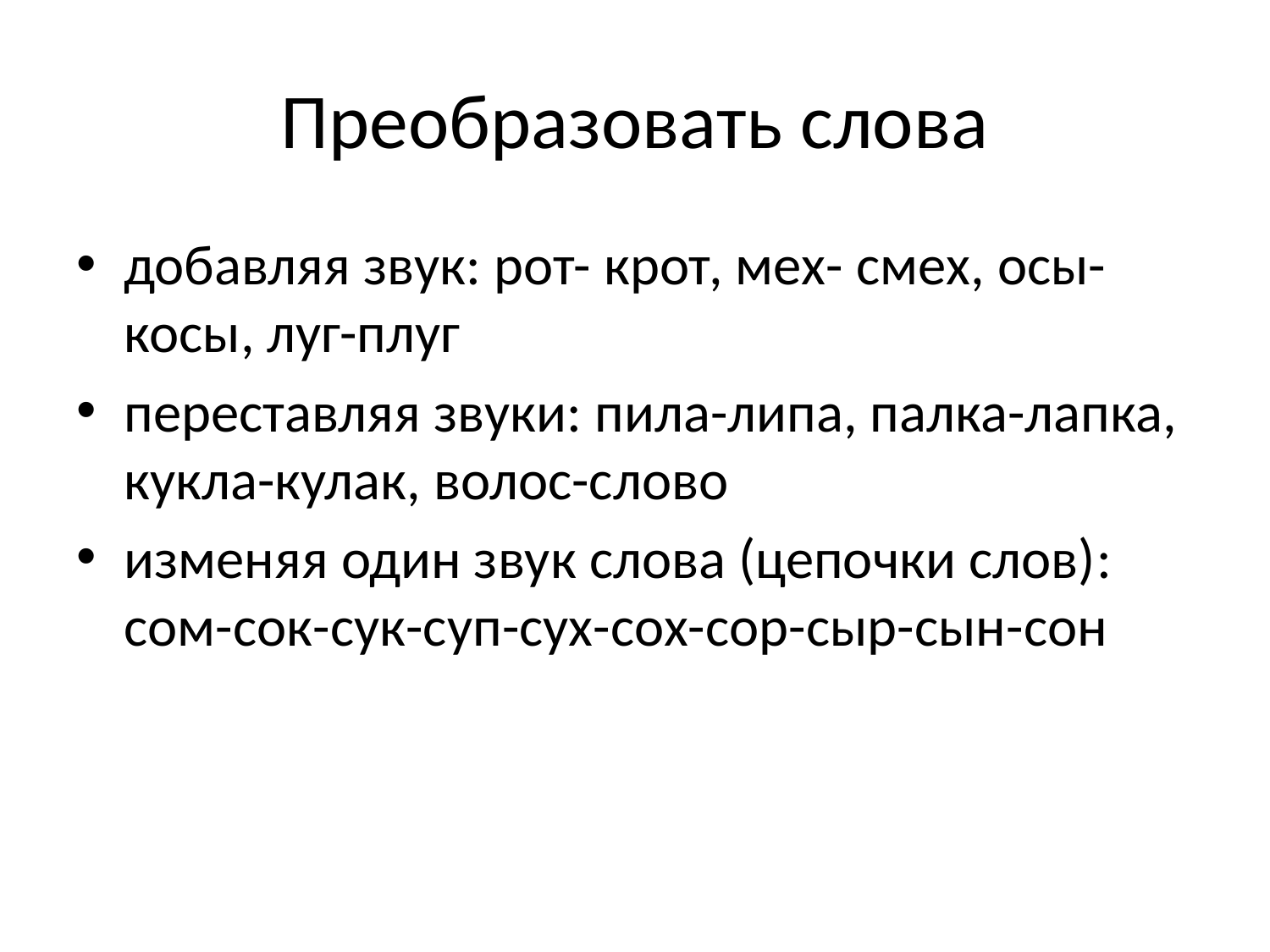

# Преобразовать слова
добавляя звук: рот- крот, мех- смех, осы-косы, луг-плуг
переставляя звуки: пила-липа, палка-лапка, кукла-кулак, волос-слово
изменяя один звук слова (цепочки слов): сом-сок-сук-суп-сух-сох-сор-сыр-сын-сон